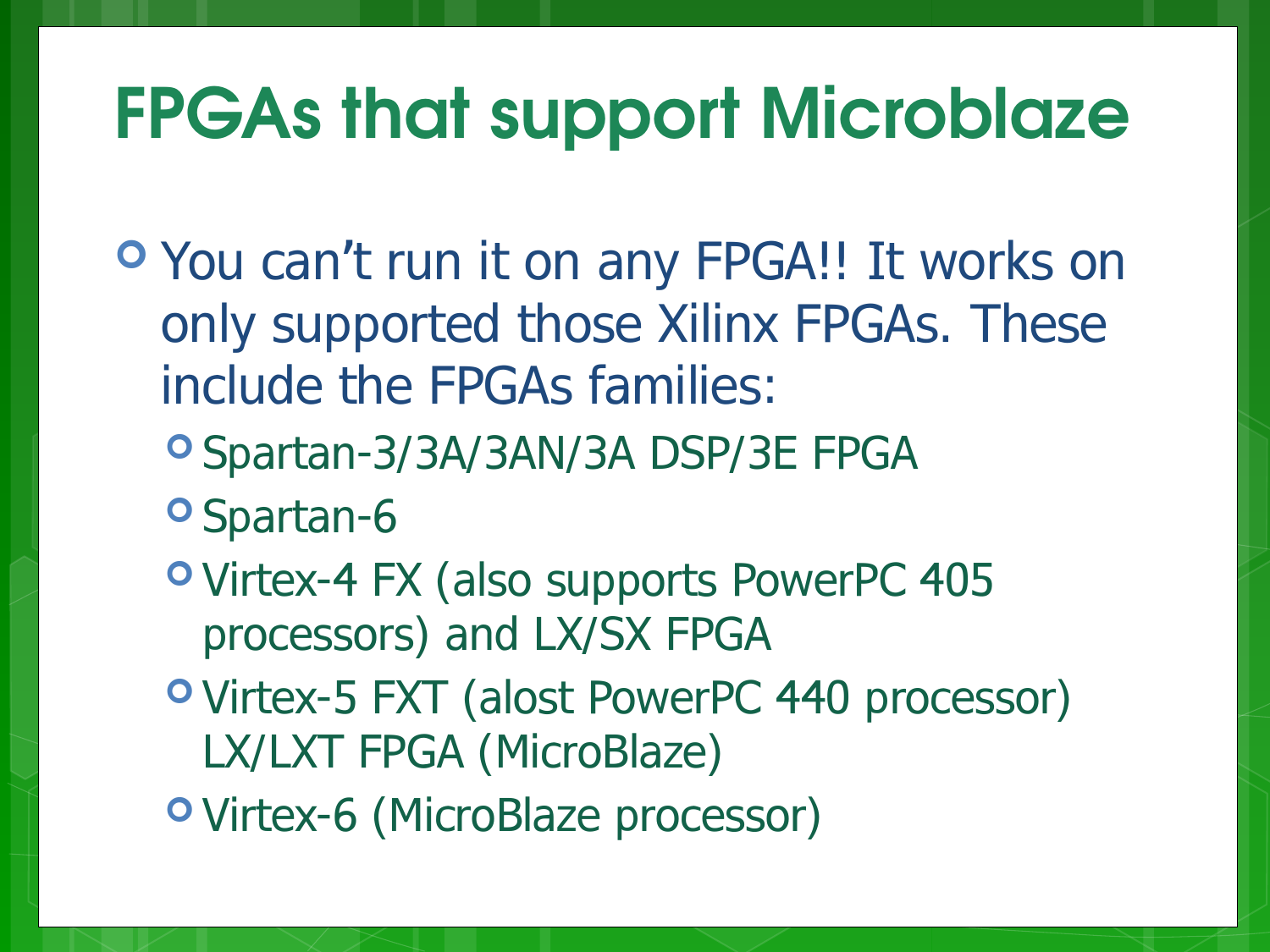

# FPGAs that support Microblaze
You can’t run it on any FPGA!! It works on only supported those Xilinx FPGAs. These include the FPGAs families:
Spartan-3/3A/3AN/3A DSP/3E FPGA
Spartan-6
Virtex-4 FX (also supports PowerPC 405 processors) and LX/SX FPGA
Virtex-5 FXT (alost PowerPC 440 processor) LX/LXT FPGA (MicroBlaze)
Virtex-6 (MicroBlaze processor)